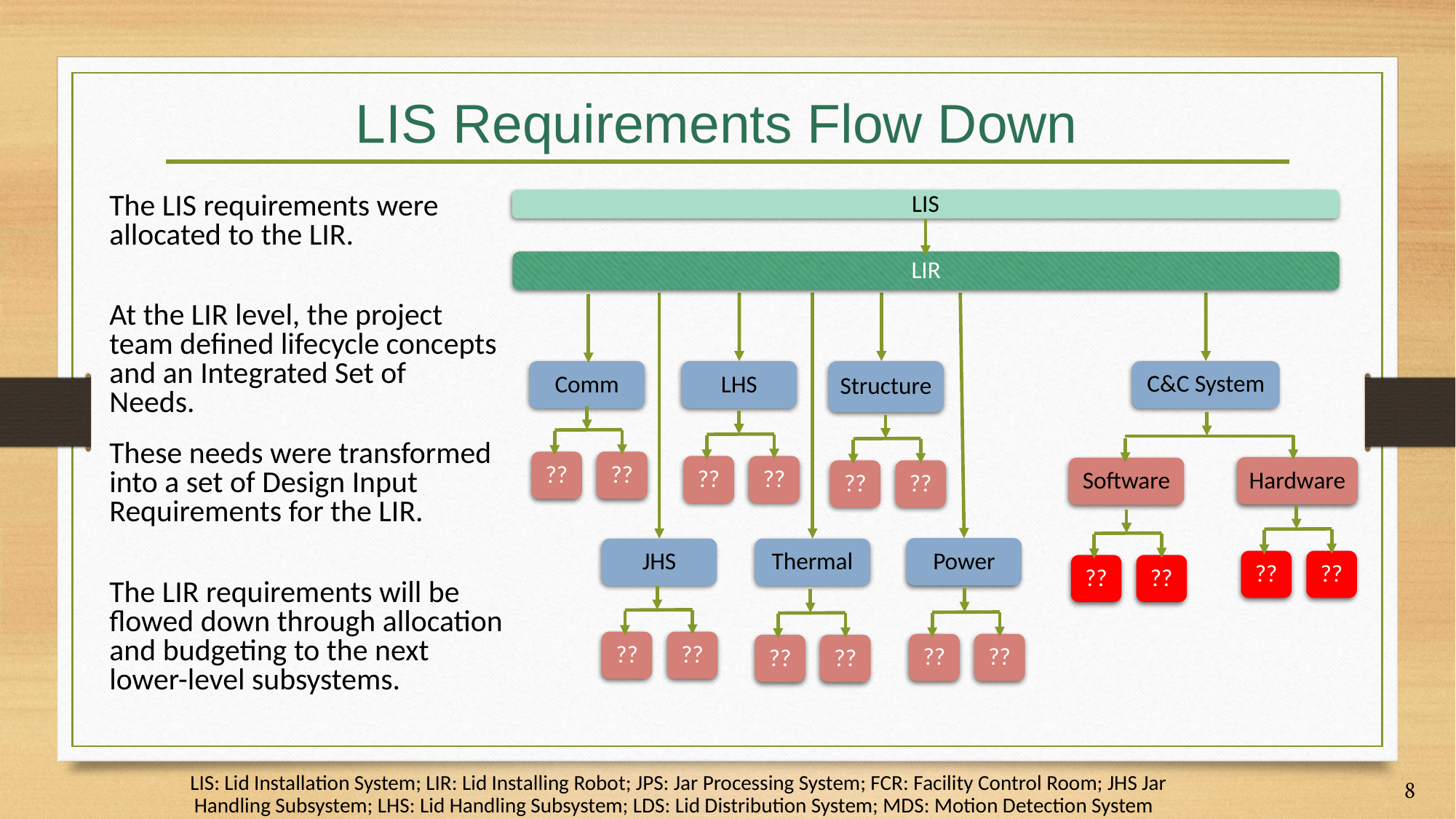

# LIS Requirements Flow Down
The LIS requirements were allocated to the LIR.
LIS
LIR
At the LIR level, the project team defined lifecycle concepts and an Integrated Set of Needs.
Comm
LHS
Structure
C&C System
??
??
??
??
??
??
These needs were transformed into a set of Design Input Requirements for the LIR.
Hardware
Software
??
??
??
??
Power
JHS
Thermal
The LIR requirements will be flowed down through allocation and budgeting to the next lower-level subsystems.
??
??
??
??
??
??
LIS: Lid Installation System; LIR: Lid Installing Robot; JPS: Jar Processing System; FCR: Facility Control Room; JHS Jar Handling Subsystem; LHS: Lid Handling Subsystem; LDS: Lid Distribution System; MDS: Motion Detection System
8